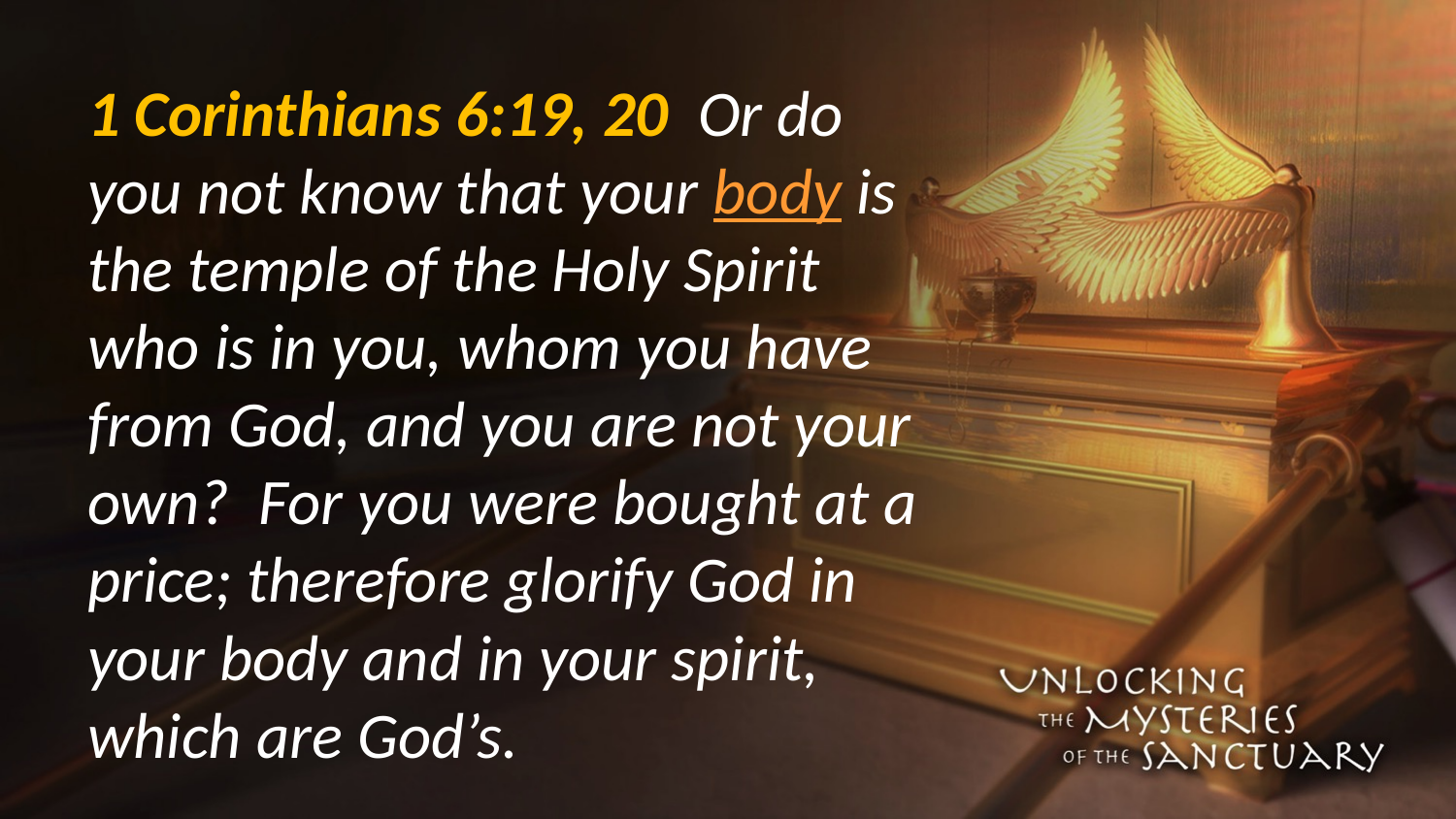

#
1 Corinthians 6:19, 20  Or do you not know that your body is the temple of the Holy Spirit who is in you, whom you have from God, and you are not your own?  For you were bought at a price; therefore glorify God in your body and in your spirit, which are God’s.